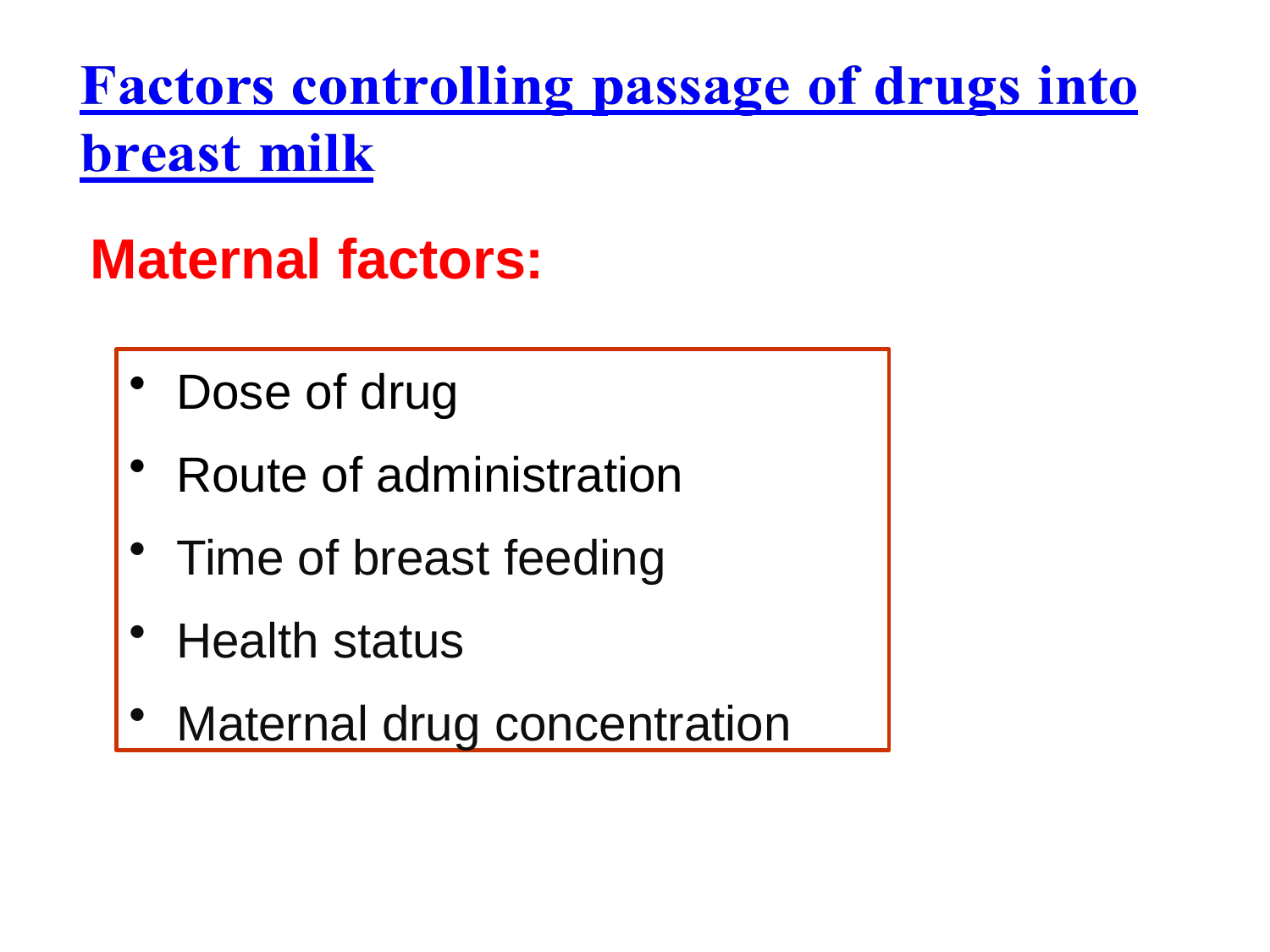

# Maternal factors:
Dose of drug
Route of administration
Time of breast feeding
Health status
Maternal drug concentration